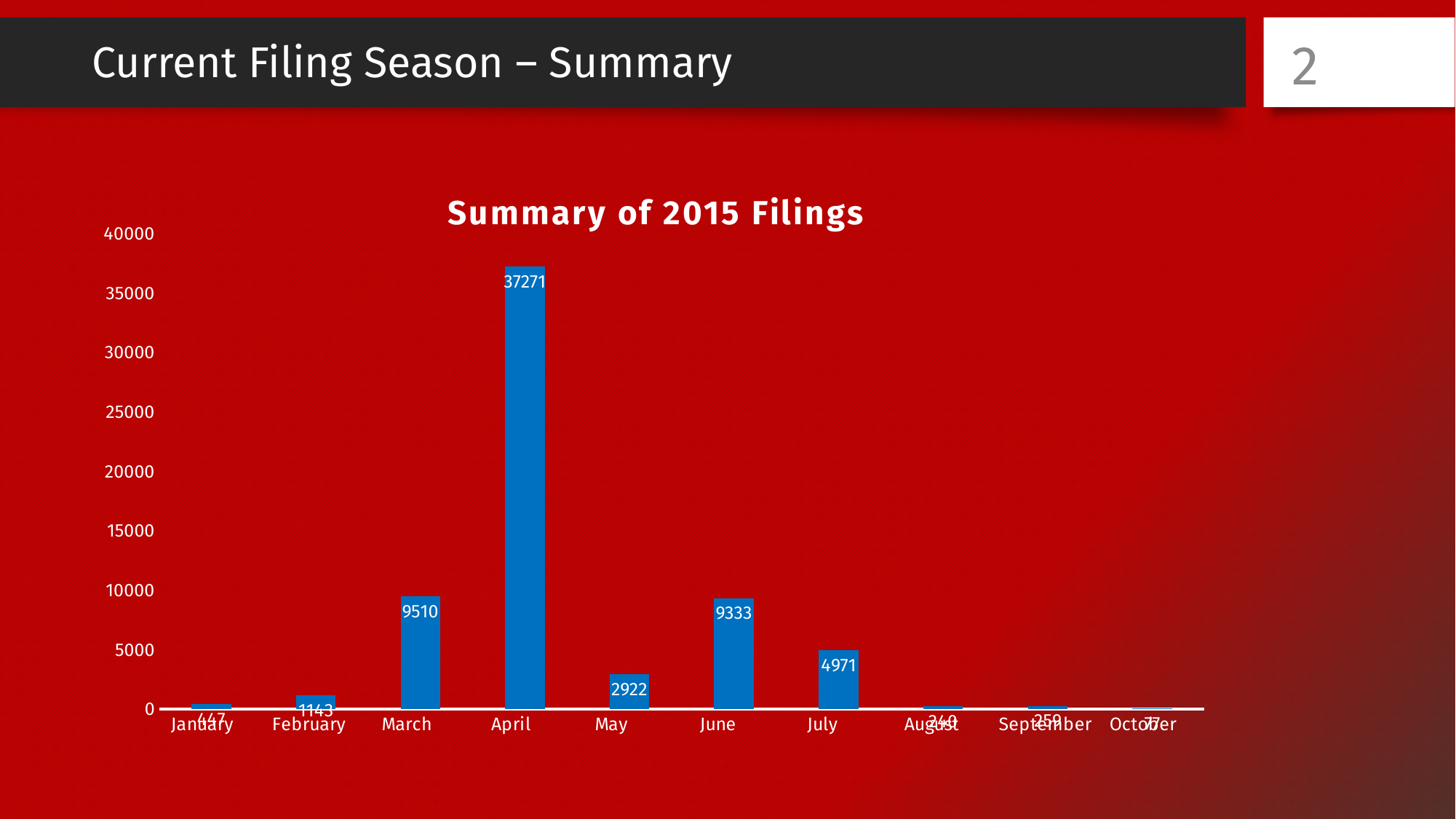

# Current Filing Season – Summary
2

### Chart: Summary of 2015 Filings

| Category | Totals |
|---|---|
| January     | 447.0 |
| February    | 1143.0 |
| March       | 9510.0 |
| April       | 37271.0 |
| May         | 2922.0 |
| June        | 9333.0 |
| July        | 4971.0 |
| August      | 240.0 |
| September   | 259.0 |
| October     | 77.0 |